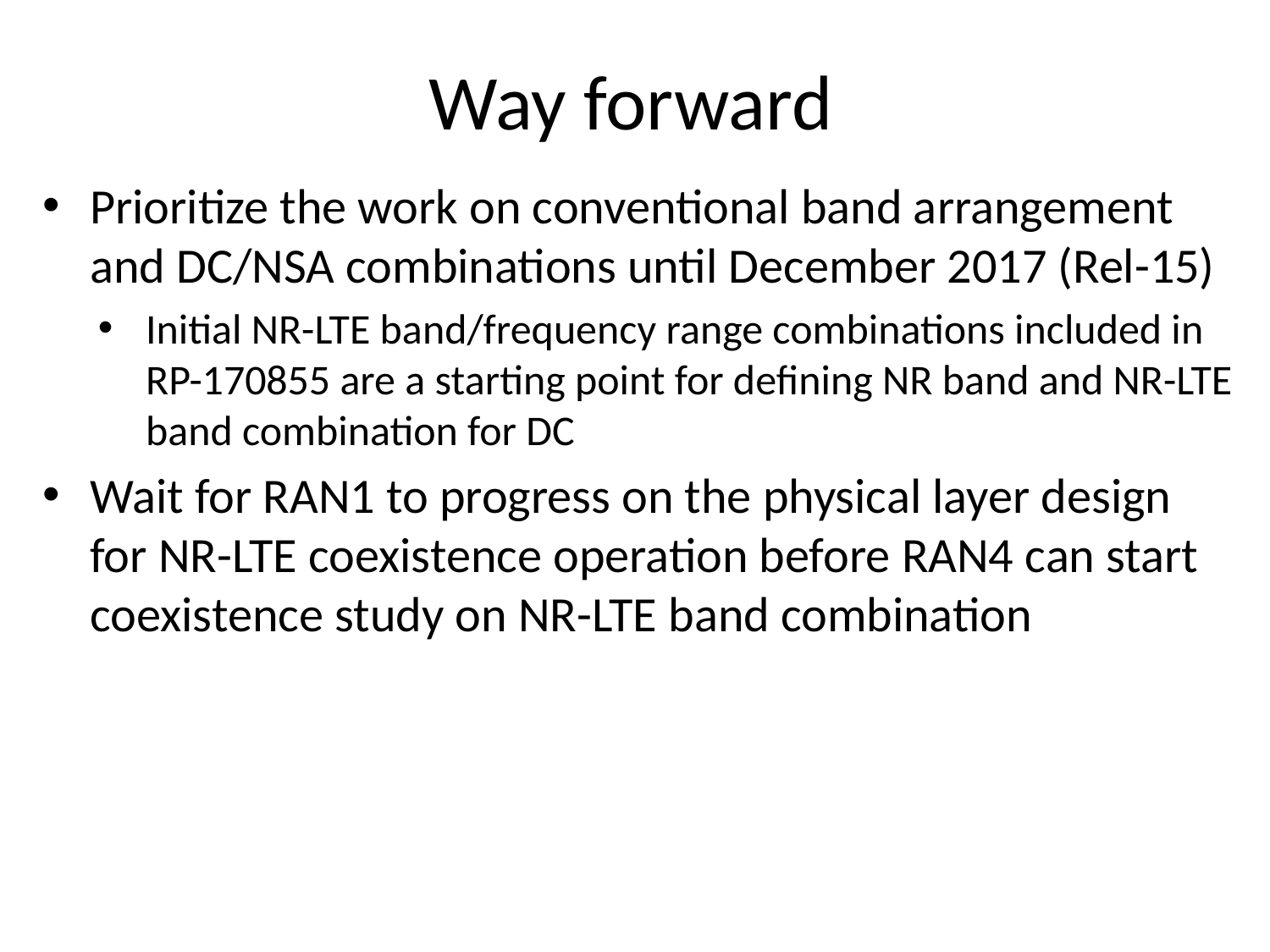

# Way forward
Prioritize the work on conventional band arrangement and DC/NSA combinations until December 2017 (Rel-15)
Initial NR-LTE band/frequency range combinations included in RP-170855 are a starting point for defining NR band and NR-LTE band combination for DC
Wait for RAN1 to progress on the physical layer design for NR-LTE coexistence operation before RAN4 can start coexistence study on NR-LTE band combination